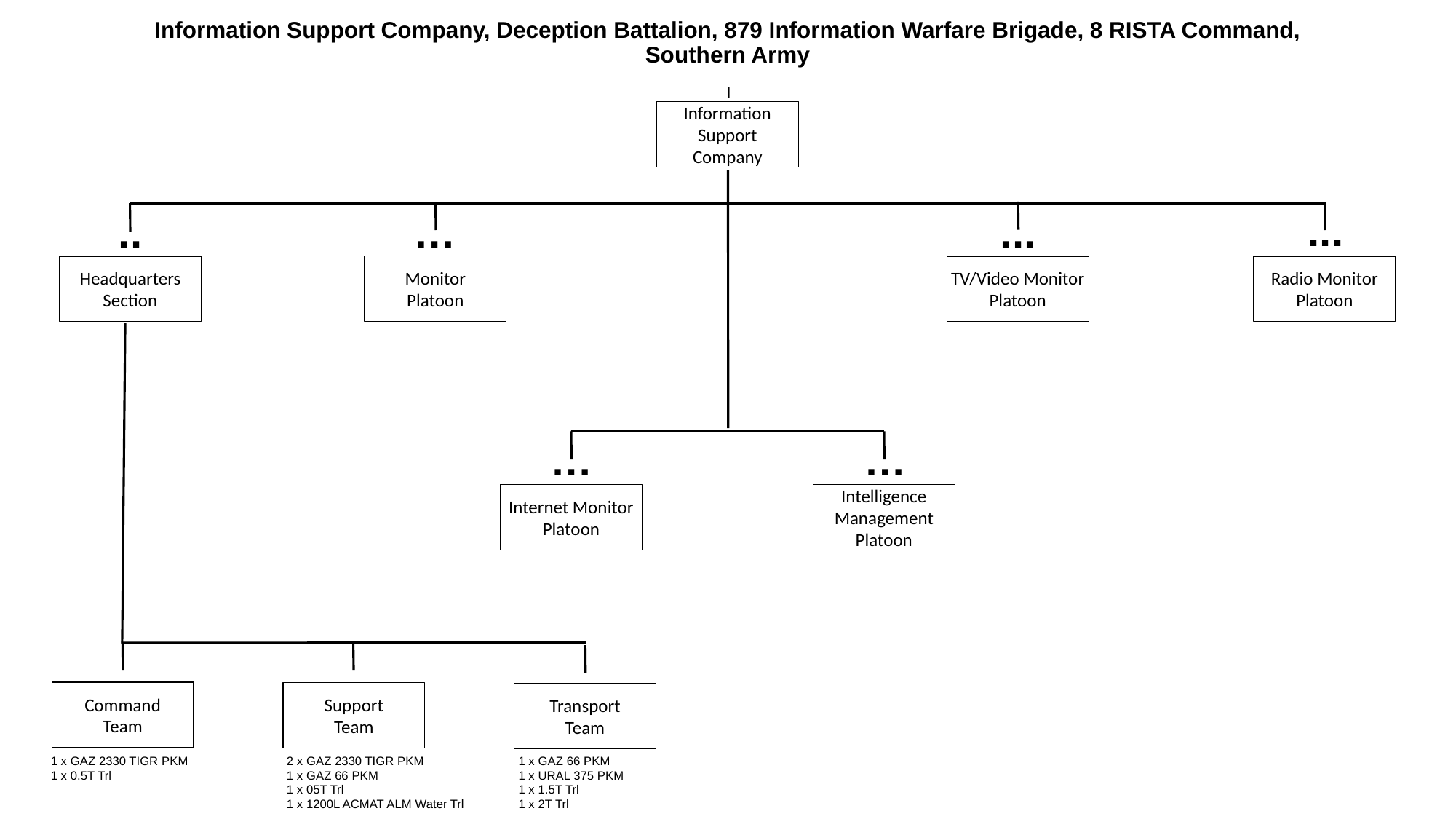

# Information Support Company, Deception Battalion, 879 Information Warfare Brigade, 8 RISTA Command, Southern Army
I
Information Support
Company
...
..
…
...
Monitor
Platoon
Headquarters
Section
TV/Video Monitor Platoon
Radio Monitor Platoon
…
…
Internet Monitor
Platoon
Intelligence Management
Platoon
Command
Team
Support
Team
Transport
Team
1 x GAZ 2330 TIGR PKM
1 x 0.5T Trl
2 x GAZ 2330 TIGR PKM
1 x GAZ 66 PKM
1 x 05T Trl
1 x 1200L ACMAT ALM Water Trl
1 x GAZ 66 PKM
1 x URAL 375 PKM
1 x 1.5T Trl
1 x 2T Trl